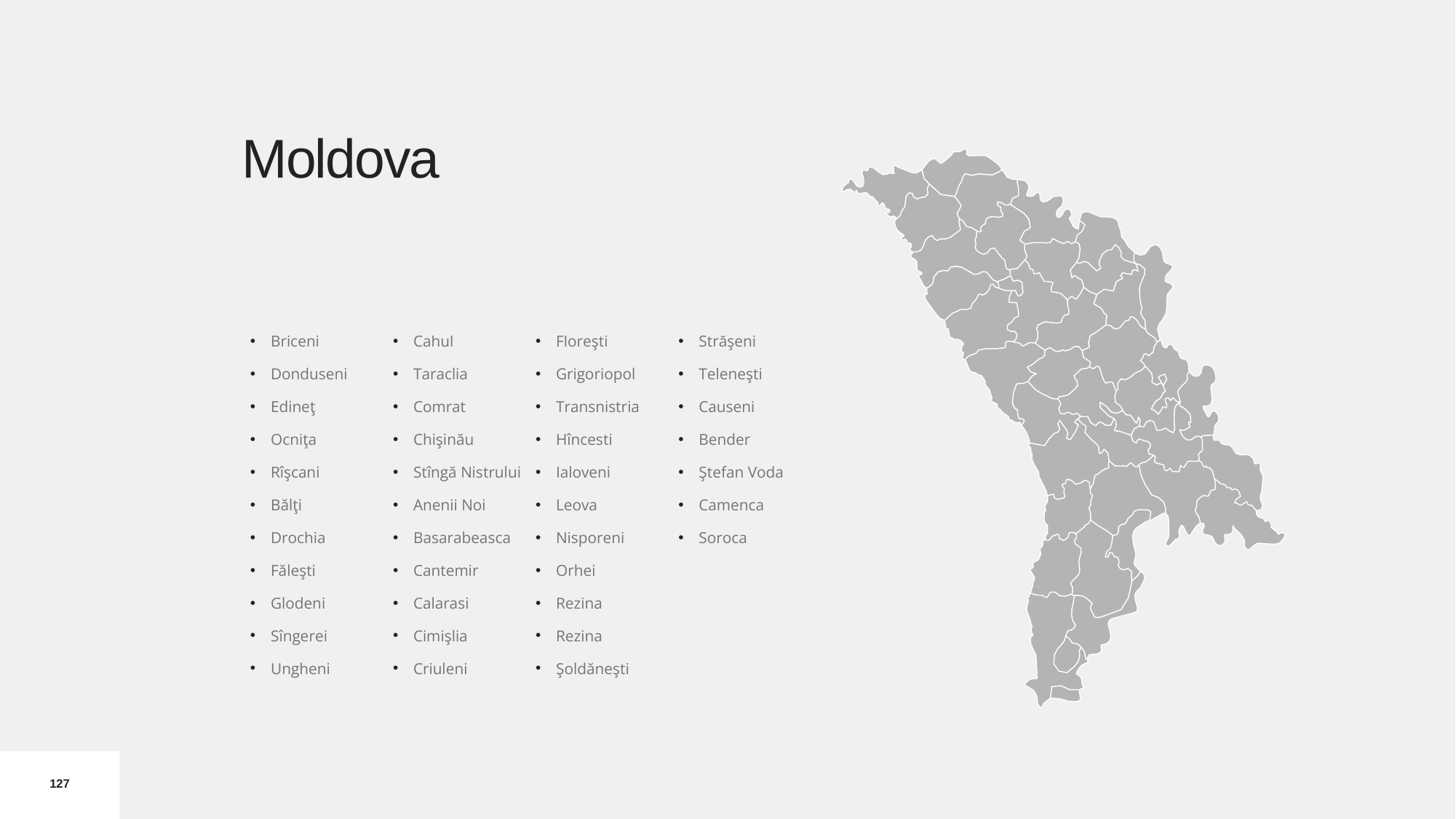

# Moldova

Briceni
Donduseni
Edineţ
Ocniţa
Rîşcani
Bălţi
Drochia
Făleşti
Glodeni
Sîngerei
Ungheni
Cahul
Taraclia
Comrat
Chişinău
Stîngă Nistrului
Anenii Noi
Basarabeasca
Cantemir
Calarasi
Cimişlia
Criuleni
Floreşti
Grigoriopol
Transnistria
Hîncesti
Ialoveni
Leova
Nisporeni
Orhei
Rezina
Rezina
Şoldăneşti
Străşeni
Teleneşti
Causeni
Bender
Ştefan Voda
Camenca
Soroca